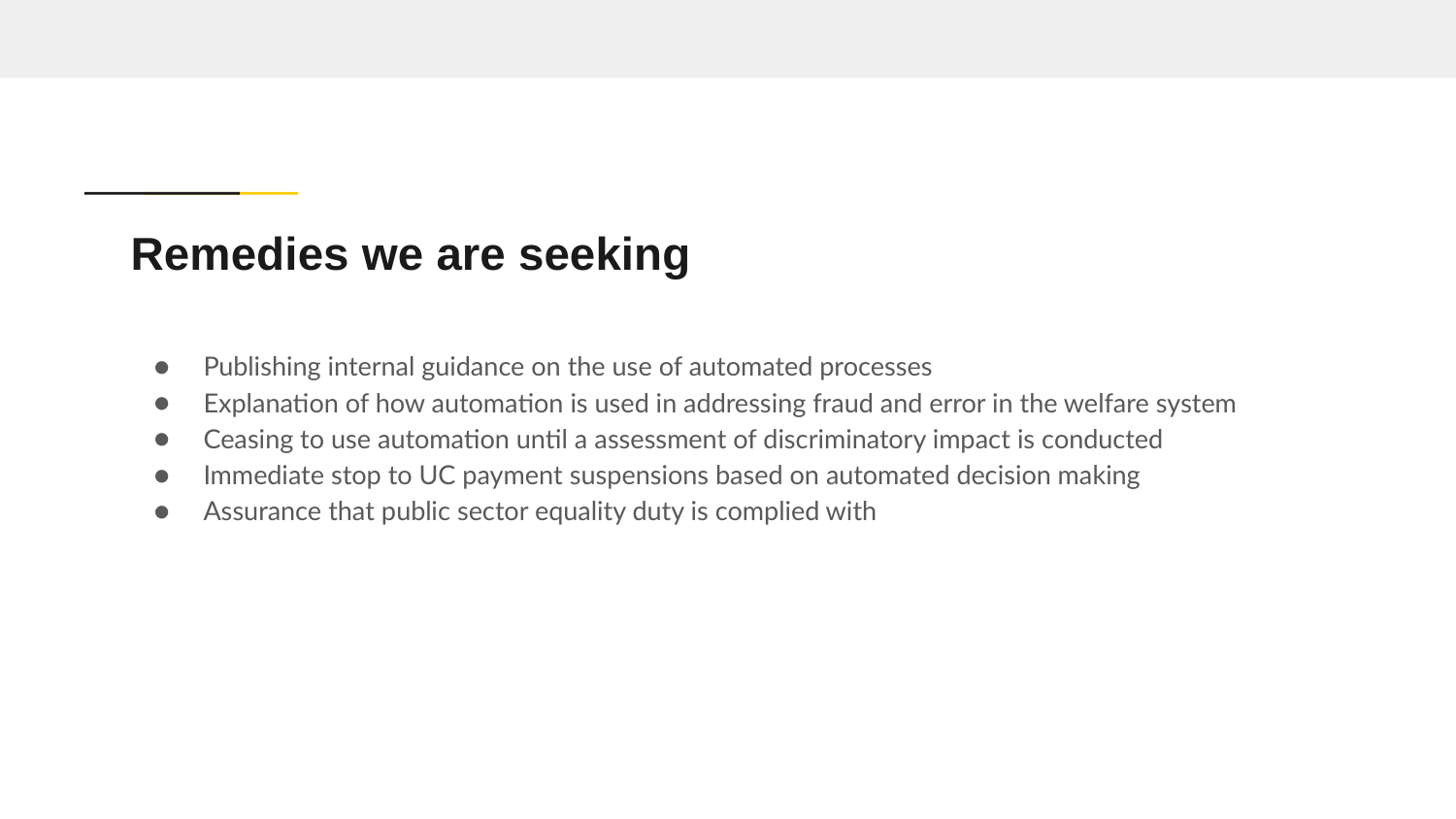

# Remedies we are seeking
Publishing internal guidance on the use of automated processes
Explanation of how automation is used in addressing fraud and error in the welfare system
Ceasing to use automation until a assessment of discriminatory impact is conducted
Immediate stop to UC payment suspensions based on automated decision making
Assurance that public sector equality duty is complied with